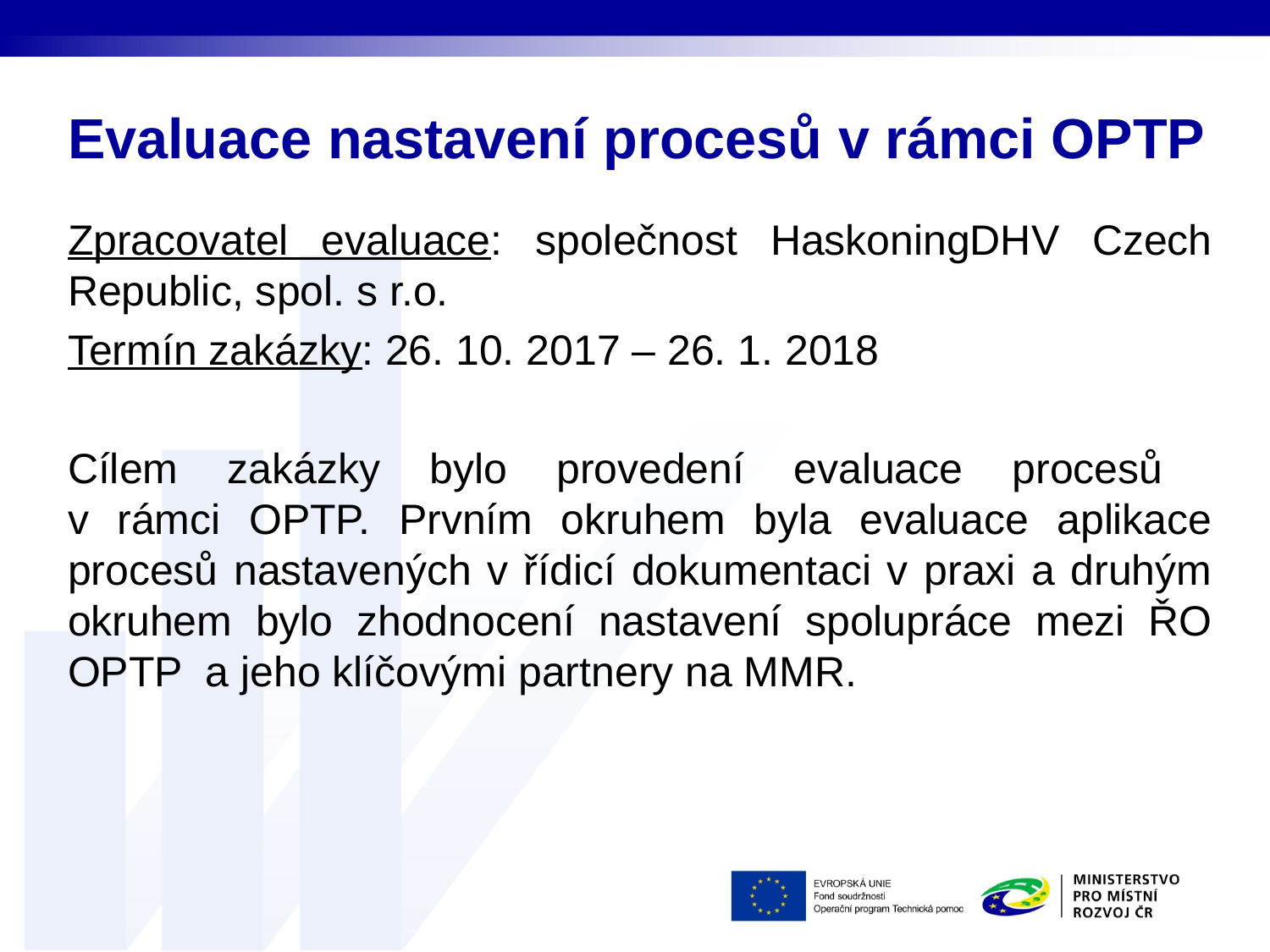

# Evaluace nastavení procesů v rámci OPTP
Zpracovatel evaluace: společnost HaskoningDHV Czech Republic, spol. s r.o.
Termín zakázky: 26. 10. 2017 – 26. 1. 2018

Cílem zakázky bylo provedení evaluace procesů
v rámci OPTP. Prvním okruhem byla evaluace aplikace procesů nastavených v řídicí dokumentaci v praxi a druhým okruhem bylo zhodnocení nastavení spolupráce mezi ŘO OPTP  a jeho klíčovými partnery na MMR.